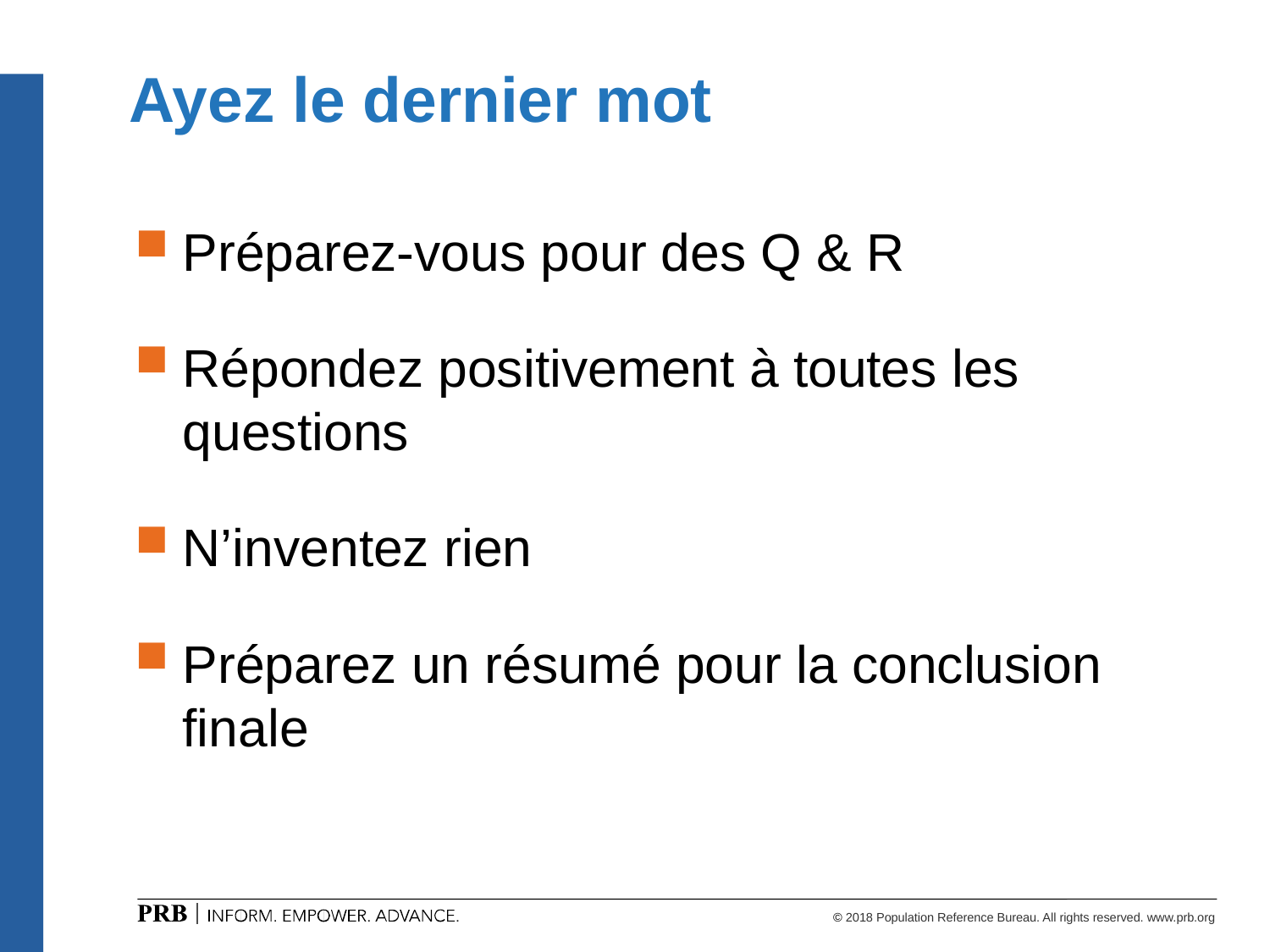

# Ayez le dernier mot
Préparez-vous pour des Q & R
Répondez positivement à toutes les questions
N’inventez rien
Préparez un résumé pour la conclusion finale